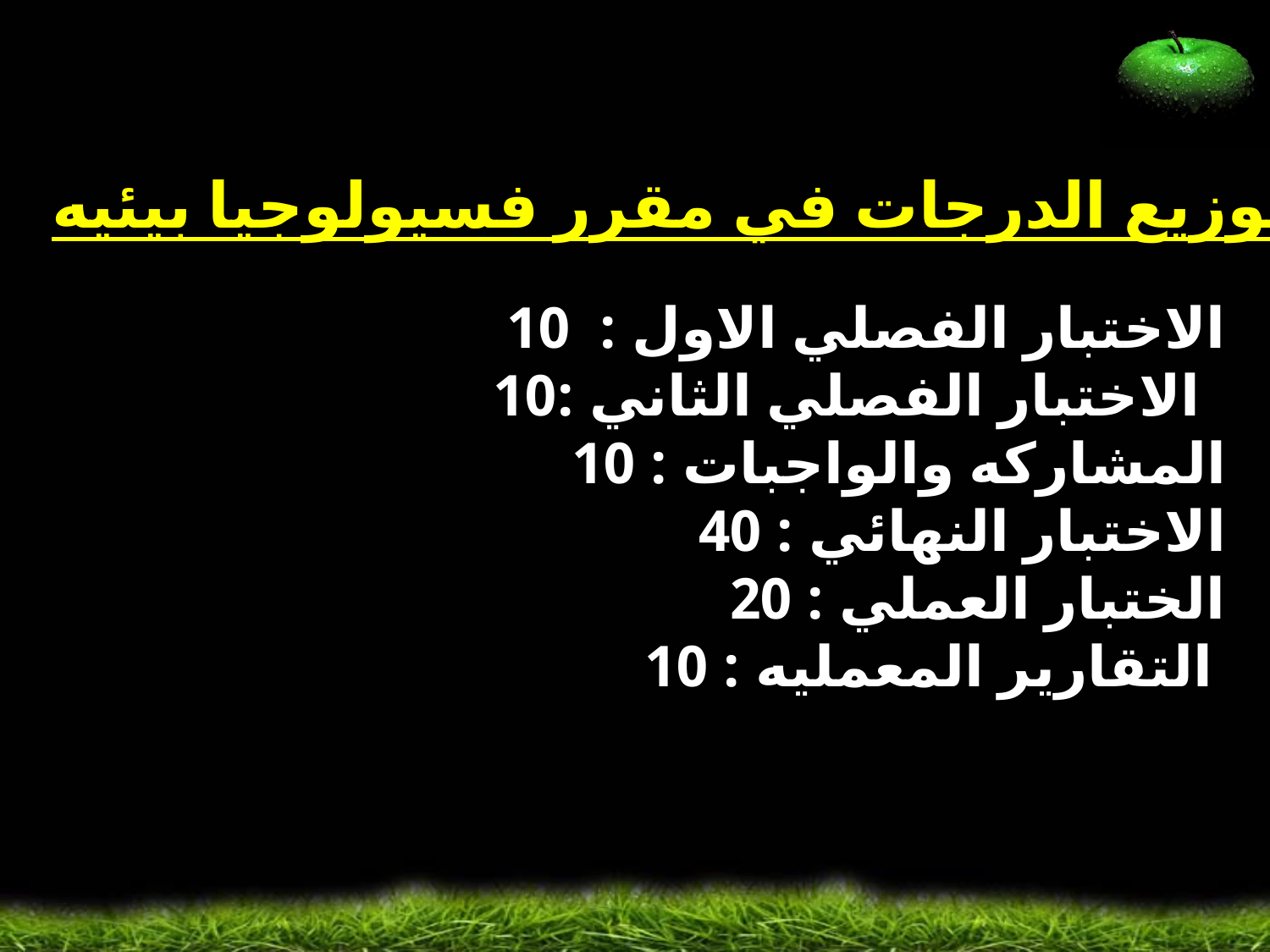

توزيع الدرجات في مقرر فسيولوجيا بيئيه
الاختبار الفصلي الاول :  10
الاختبار الفصلي الثاني :10
المشاركه والواجبات : 10
الاختبار النهائي : 40
الختبار العملي : 20
التقارير المعمليه : 10